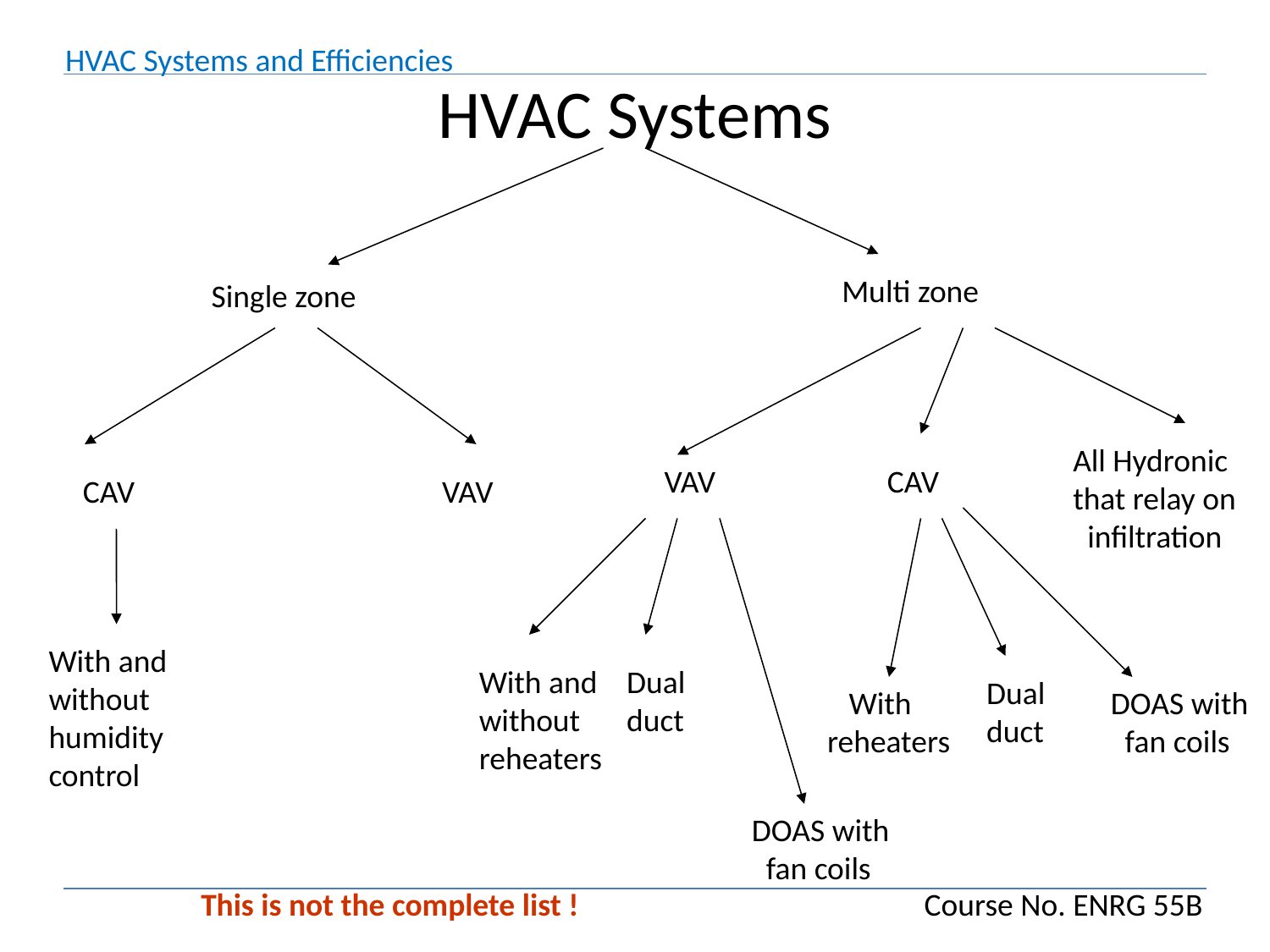

HVAC Systems

Multi zone
Single zone

All Hydronic
that relay on
  infiltration
VAV
CAV
CAV
VAV

With and
without
humidity
control
With and
without
reheaters
   Dual
   duct
   Dual
   duct
   With
reheaters
DOAS with
  fan coils
DOAS with
  fan coils
This is not the complete list !